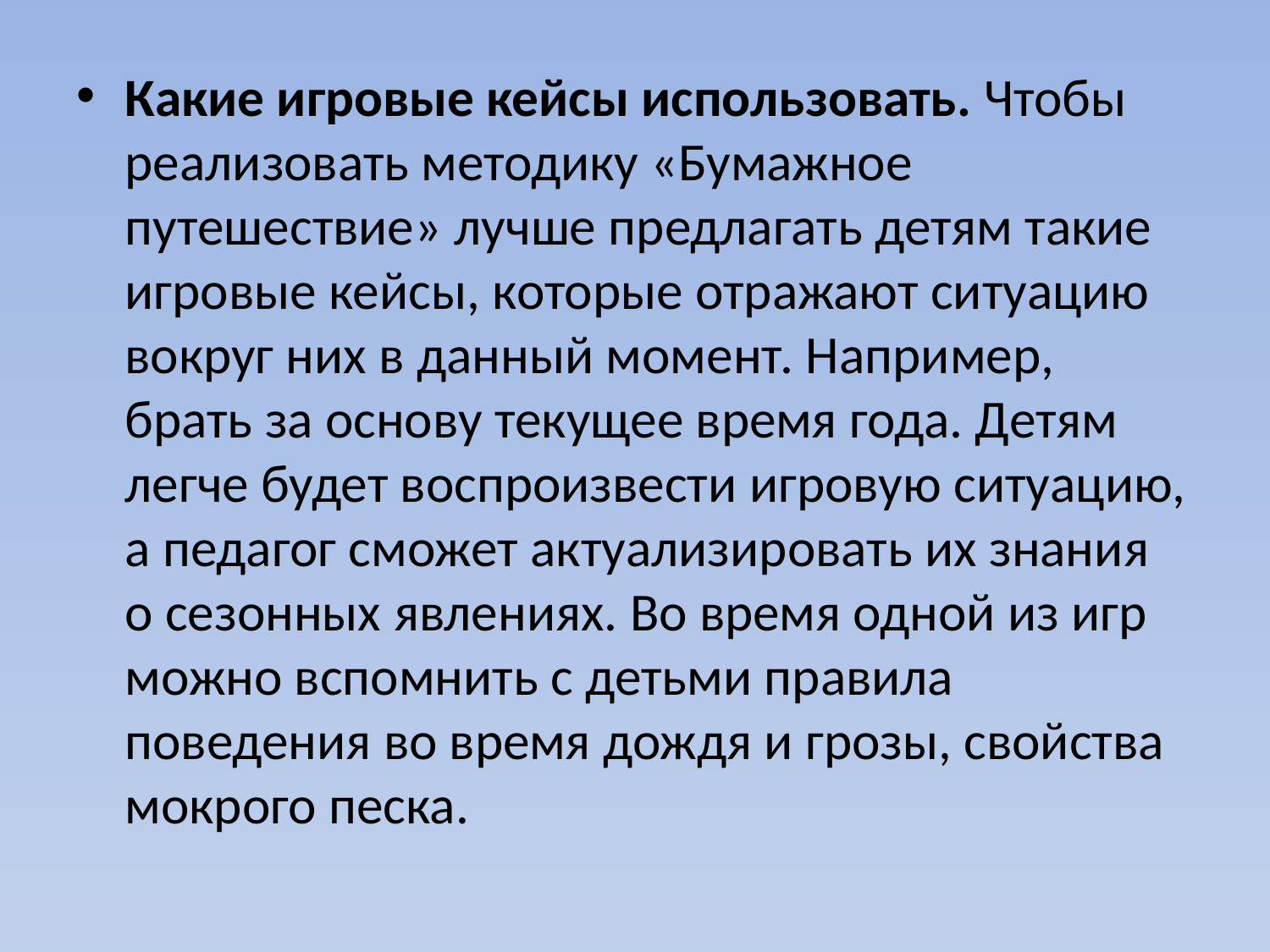

Какие игровые кейсы использовать. Чтобы реализовать методику «Бумажное путешествие» лучше предлагать детям такие игровые кейсы, которые отражают ситуацию вокруг них в данный момент. Например, брать за основу текущее время года. Детям легче будет воспроизвести игровую ситуацию, а педагог сможет актуализировать их знания о сезонных явлениях. Во время одной из игр можно вспомнить с детьми правила поведения во время дождя и грозы, свойства мокрого песка.